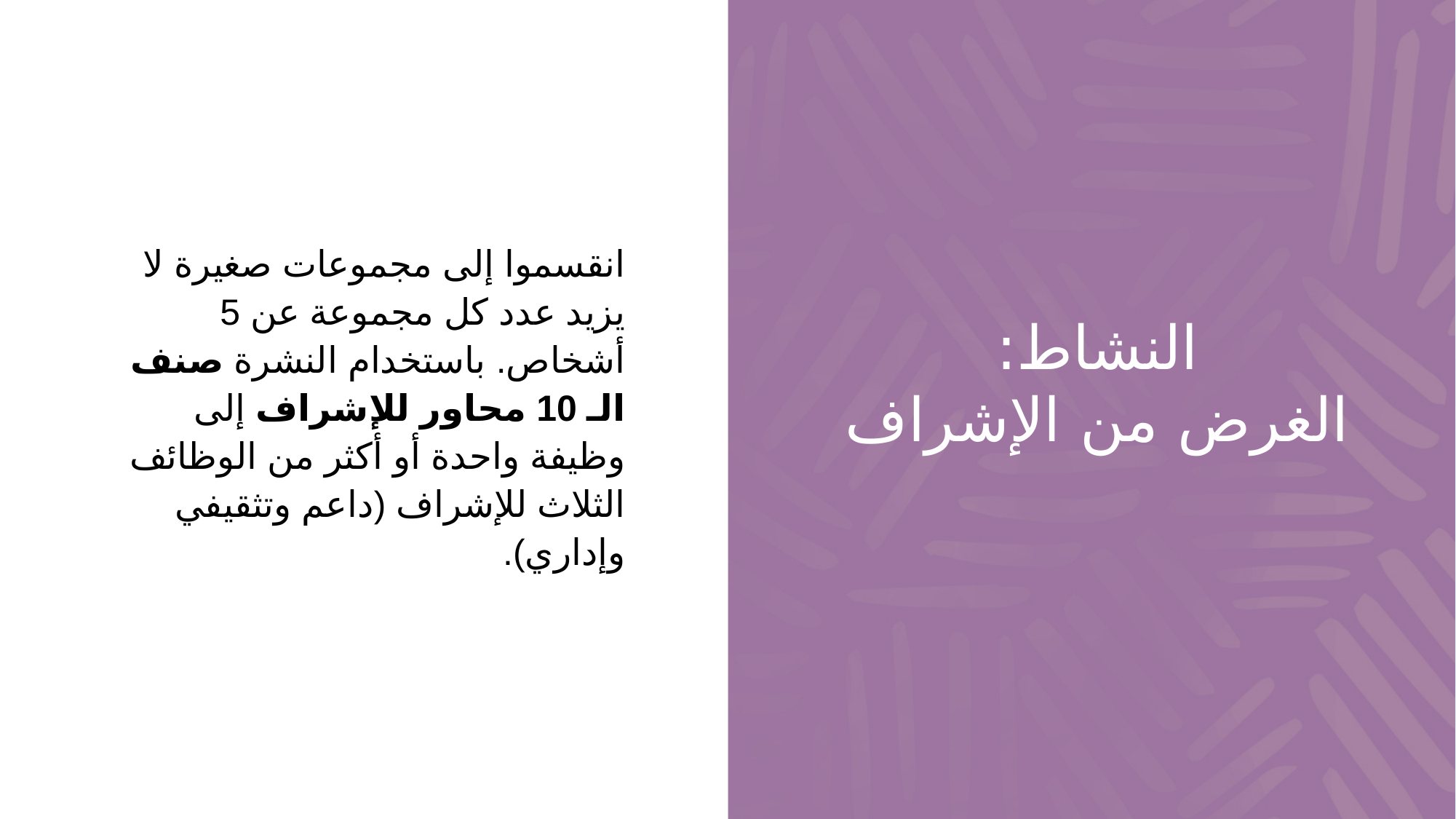

انقسموا إلى مجموعات صغيرة لا يزيد عدد كل مجموعة عن 5 أشخاص. باستخدام النشرة صنف الـ 10 محاور للإشراف إلى وظيفة واحدة أو أكثر من الوظائف الثلاث للإشراف (داعم وتثقيفي وإداري).
# النشاط: الغرض من الإشراف